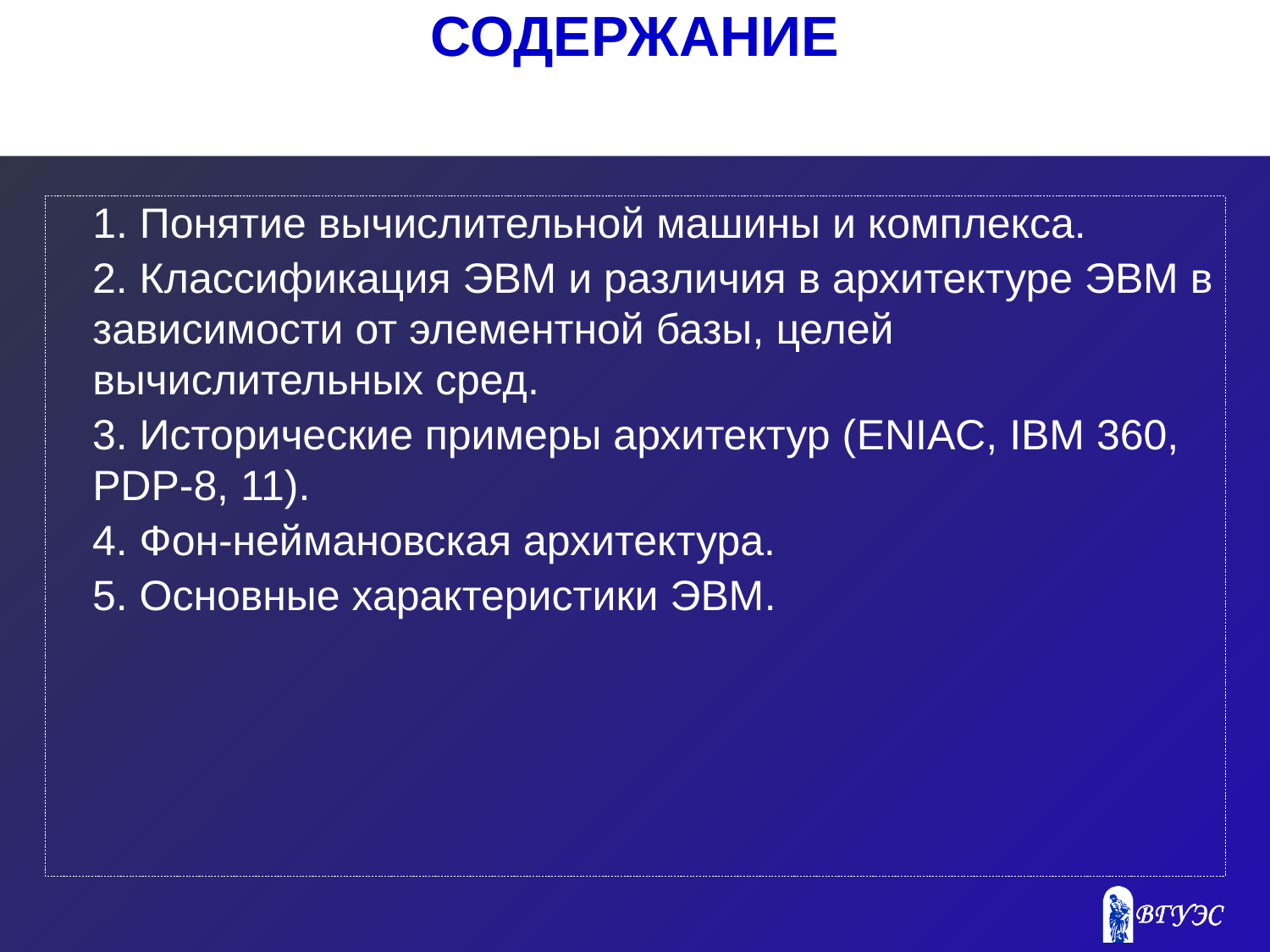

СОДЕРЖАНИЕ

	1. Понятие вычислительной машины и комплекса.
    2. Классификация ЭВМ и различия в архитектуре ЭВМ в зависимости от элементной базы, целей вычислительных сред.
    3. Исторические примеры архитектур (ENIAC, IBM 360, PDP-8, 11).
    4. Фон-неймановская архитектура.
    5. Основные характеристики ЭВМ.

2